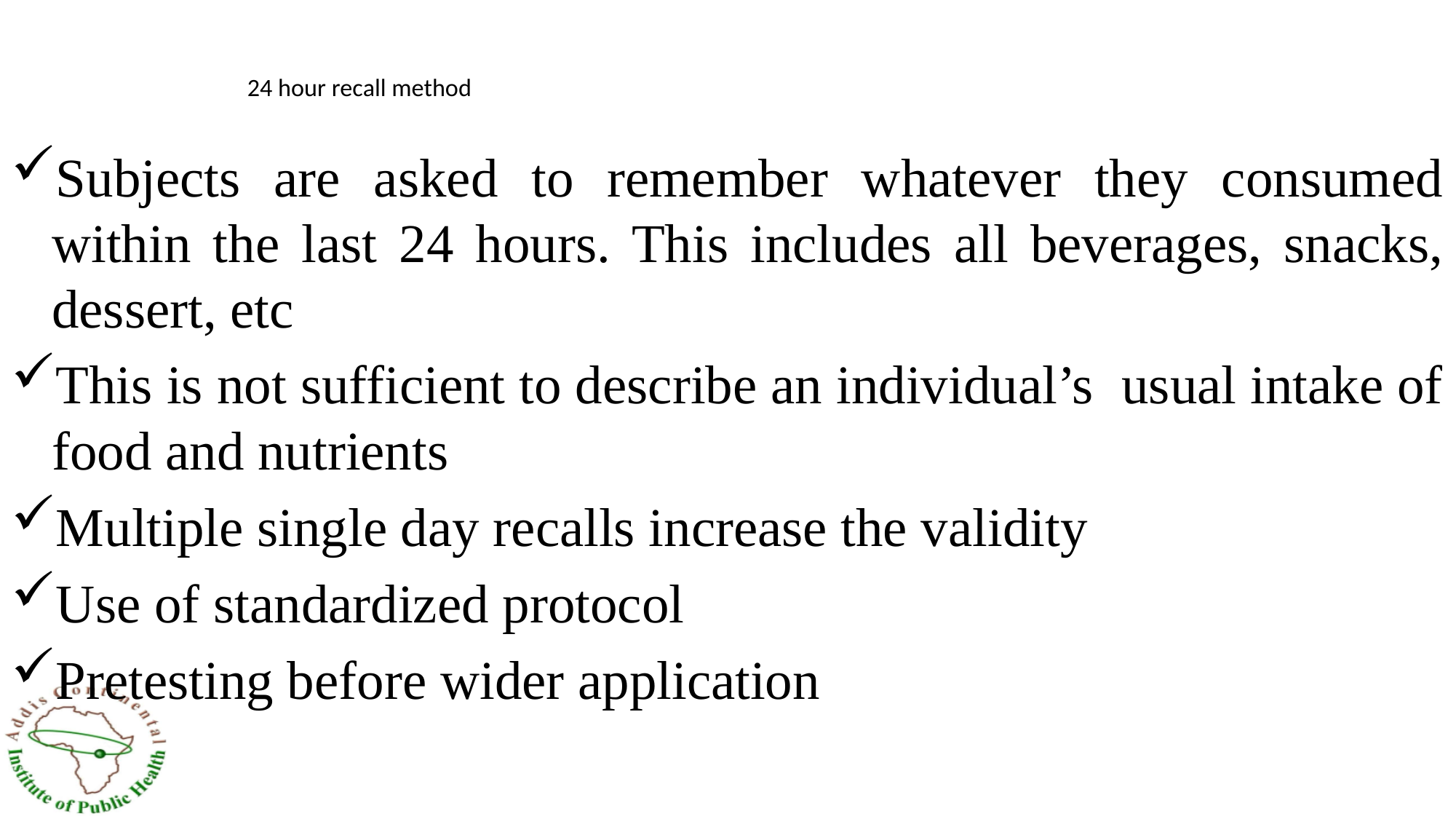

# 24 hour recall method
Subjects are asked to remember whatever they consumed within the last 24 hours. This includes all beverages, snacks, dessert, etc
This is not sufficient to describe an individual’s  usual intake of food and nutrients
Multiple single day recalls increase the validity
Use of standardized protocol
Pretesting before wider application